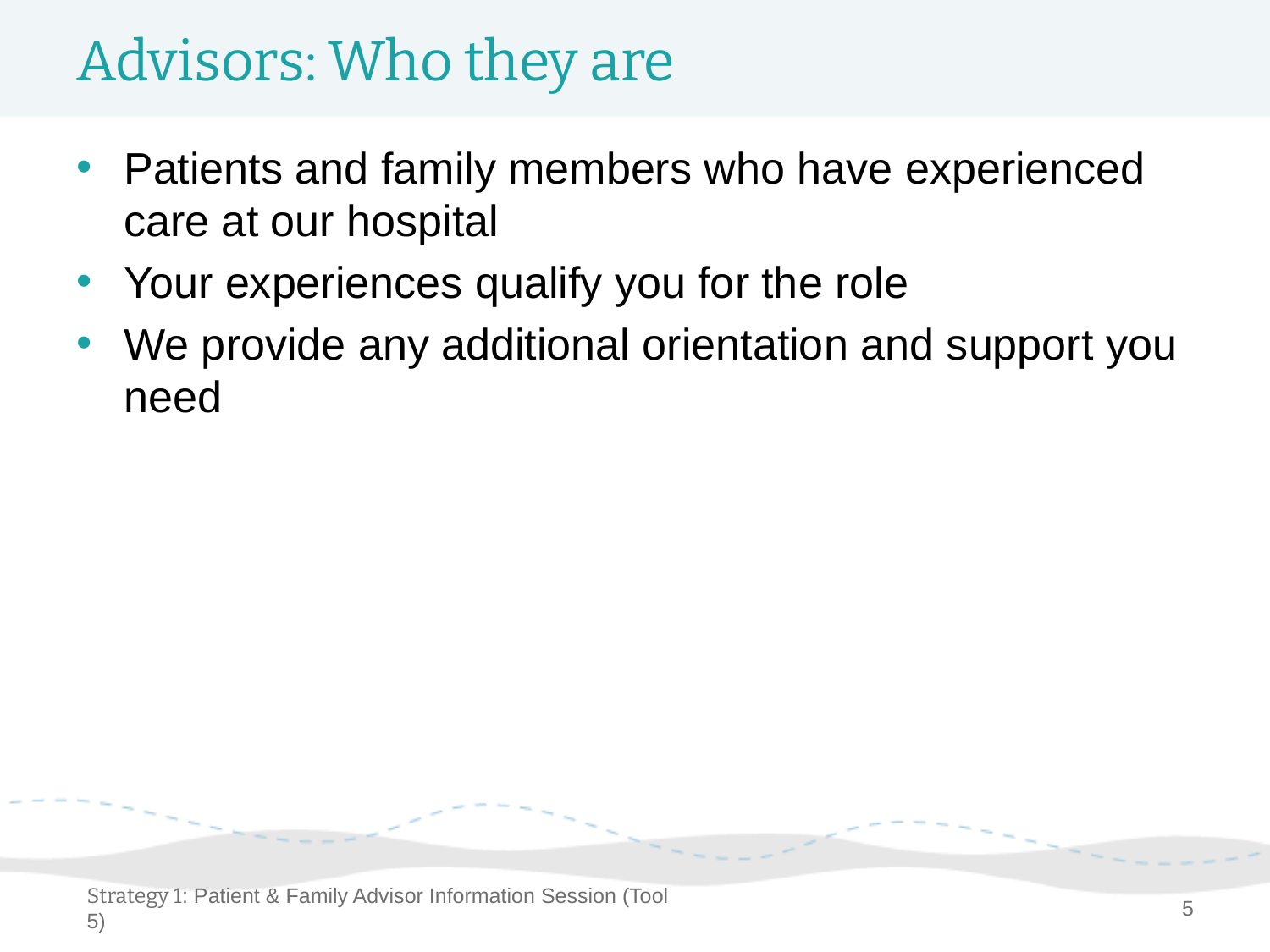

# Advisors: Who they are
Patients and family members who have experienced care at our hospital
Your experiences qualify you for the role
We provide any additional orientation and support you need
Strategy 1: Patient & Family Advisor Information Session (Tool 5)
5